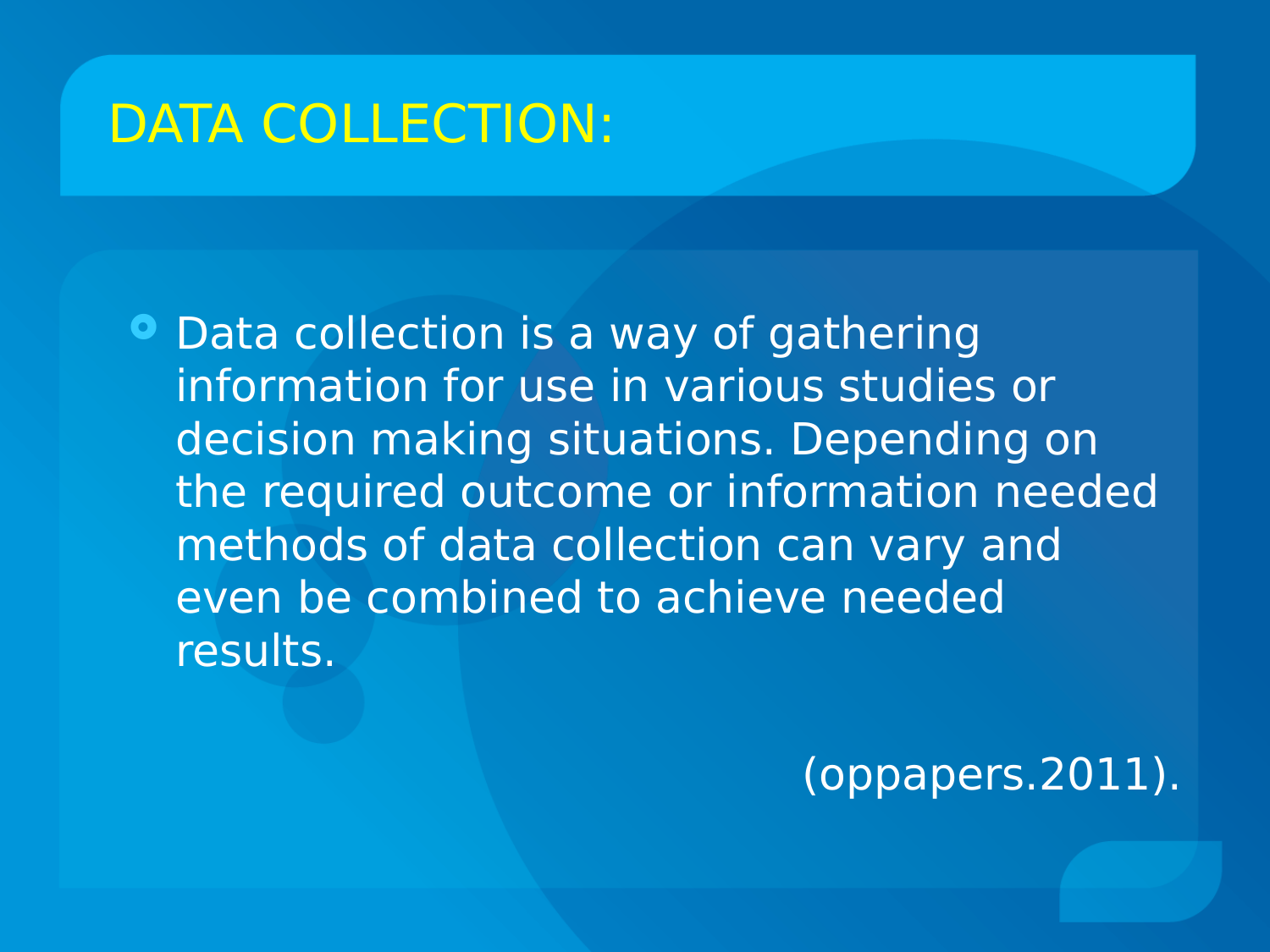

# DATA COLLECTION:
Data collection is a way of gathering information for use in various studies or decision making situations. Depending on the required outcome or information needed methods of data collection can vary and even be combined to achieve needed results.

 (oppapers.2011).